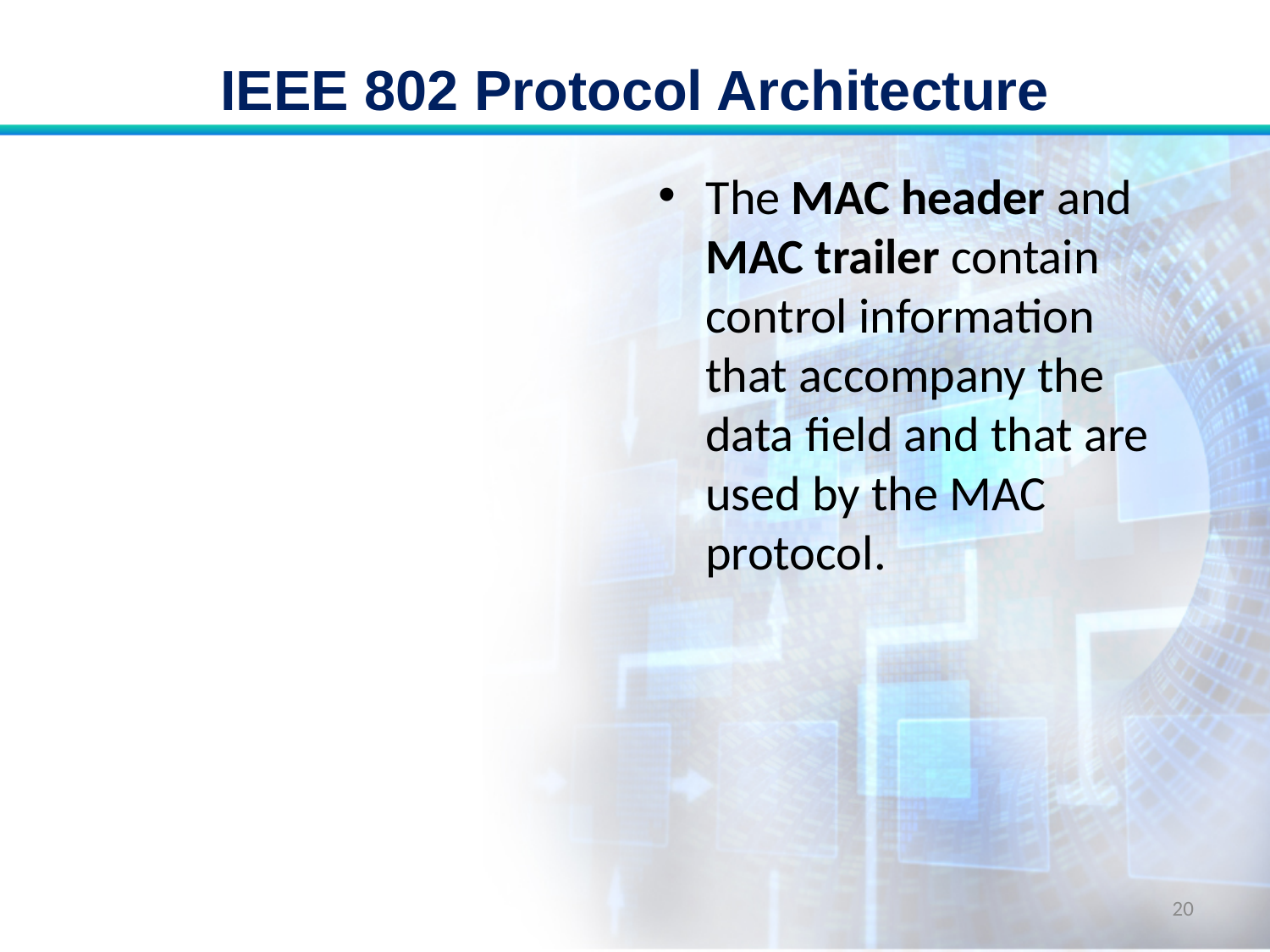

# IEEE 802 Protocol Architecture
The MAC header and MAC trailer contain control information that accompany the data field and that are used by the MAC protocol.

20